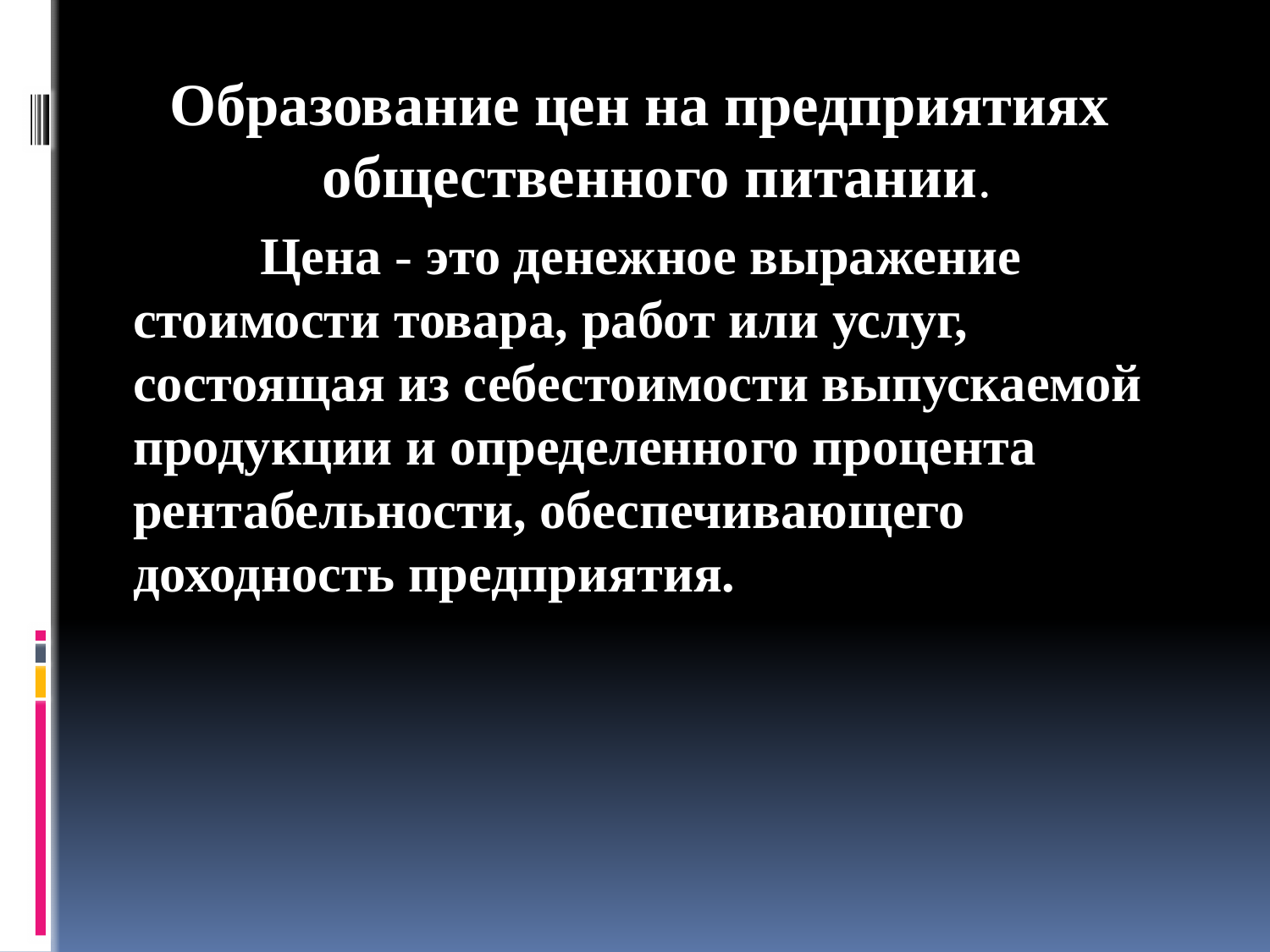

#
Образование цен на предприятиях общественного питании.
		Цена - это денежное выражение стоимости товара, работ или услуг, состоящая из себестоимости выпускаемой продукции и определенно­го процента рентабельности, обеспечивающего доходность предпри­ятия.